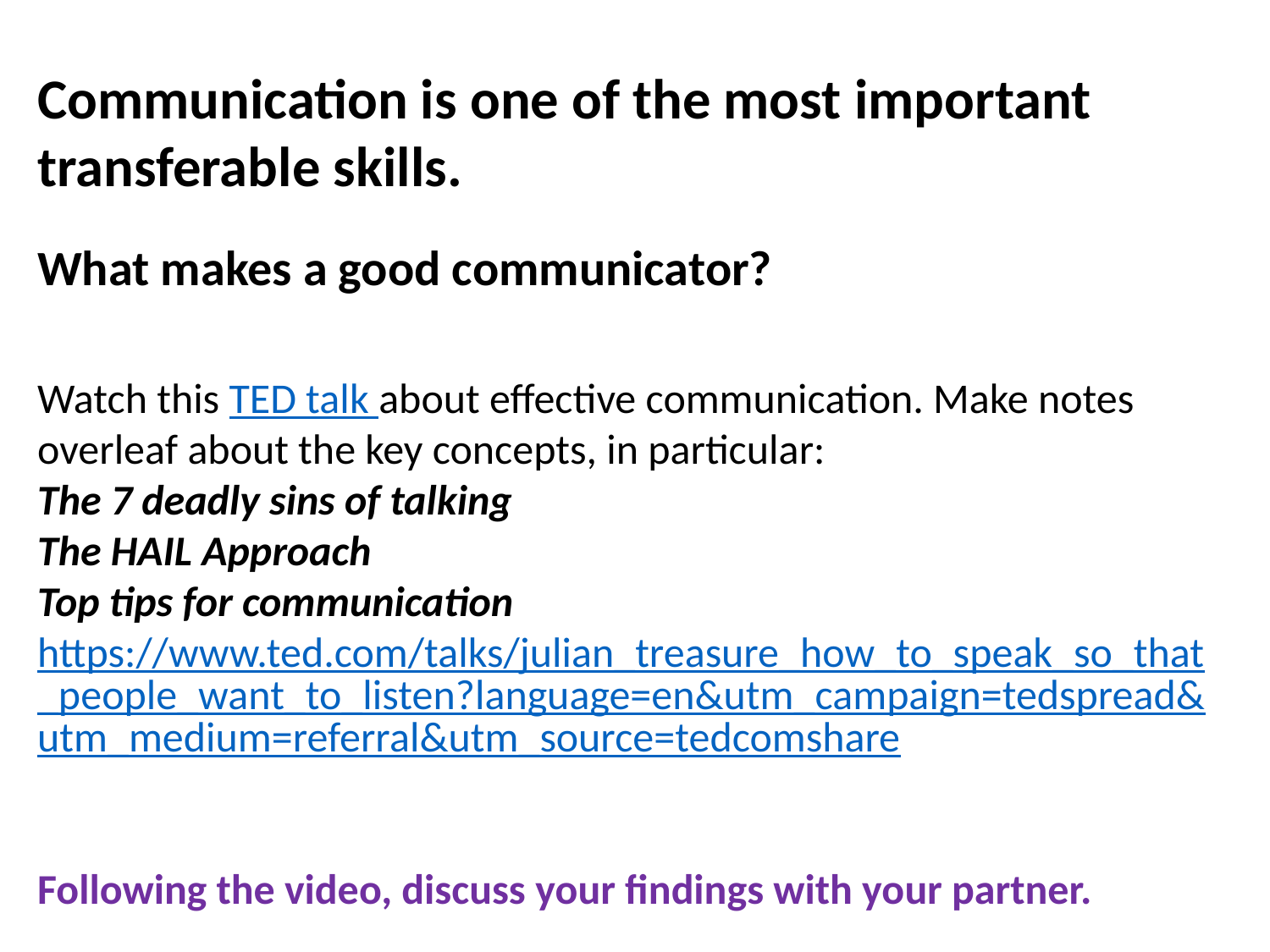

Communication is one of the most important transferable skills.

What makes a good communicator?

Watch this TED talk about effective communication. Make notes overleaf about the key concepts, in particular:
The 7 deadly sins of talking
The HAIL Approach
Top tips for communication
https://www.ted.com/talks/julian_treasure_how_to_speak_so_that_people_want_to_listen?language=en&utm_campaign=tedspread&utm_medium=referral&utm_source=tedcomshare

Following the video, discuss your findings with your partner.